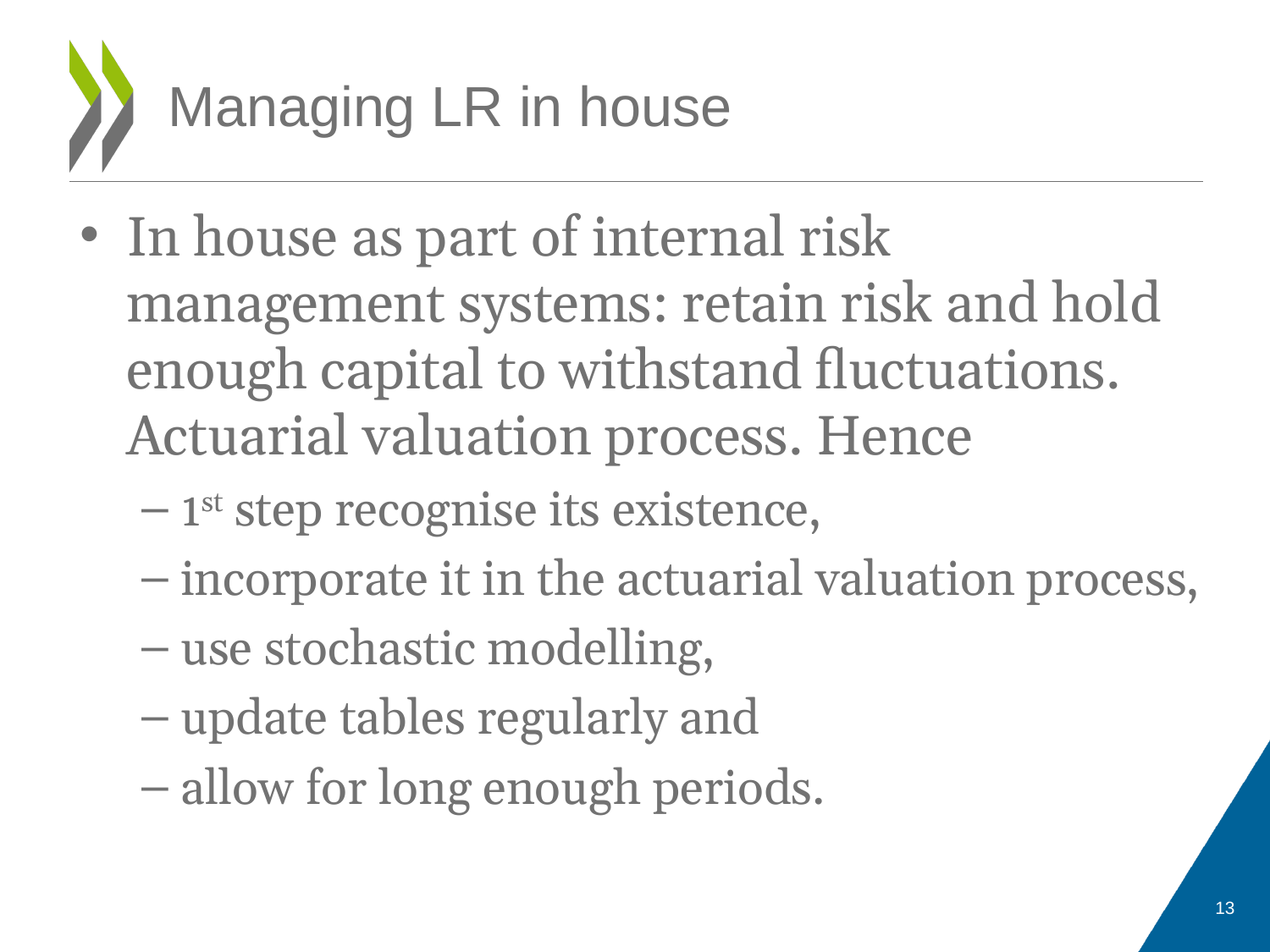

# Managing LR in house
In house as part of internal risk management systems: retain risk and hold enough capital to withstand fluctuations. Actuarial valuation process. Hence
1st step recognise its existence,
incorporate it in the actuarial valuation process,
use stochastic modelling,
update tables regularly and
allow for long enough periods.

13